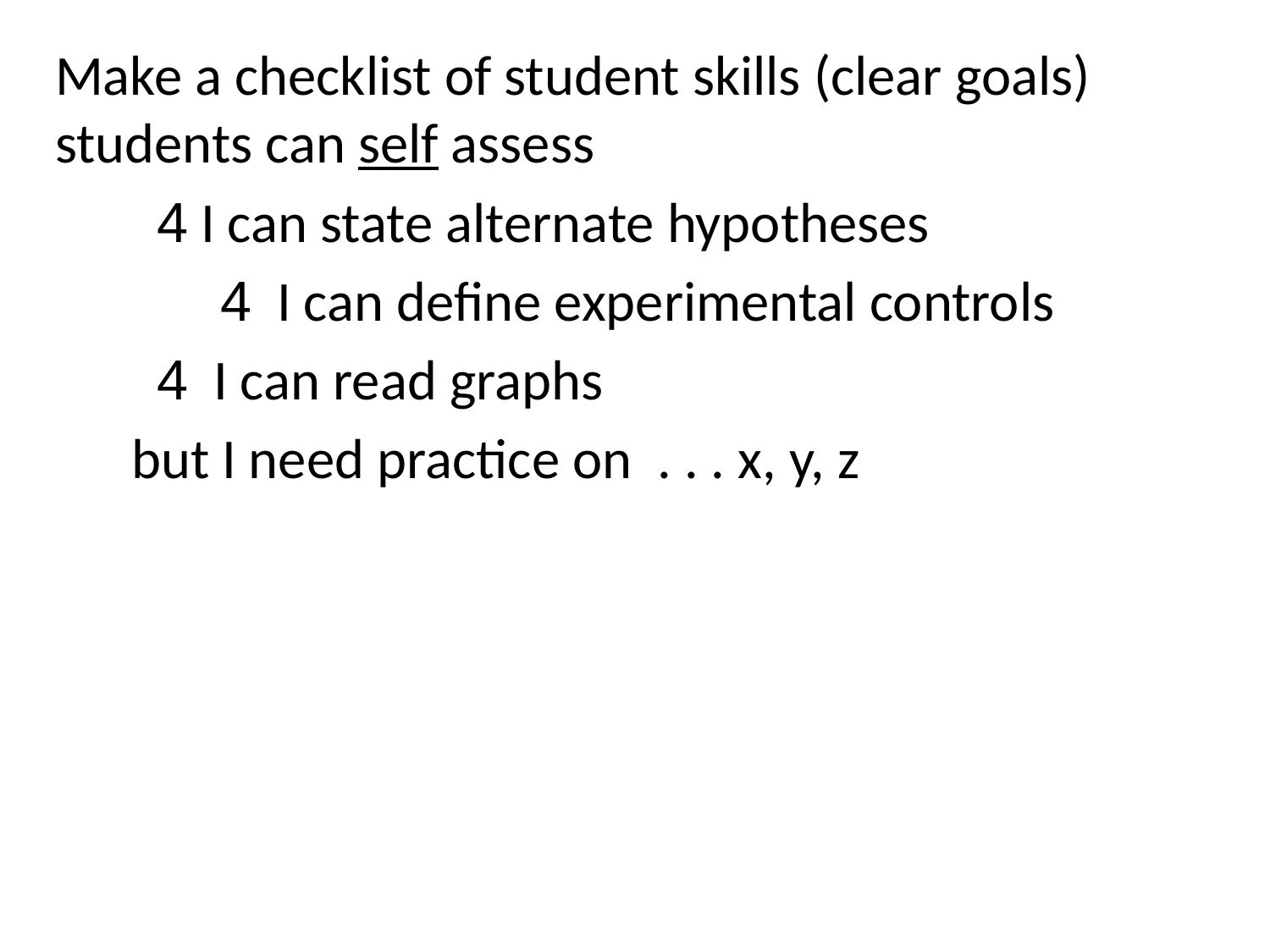

Make a checklist of student skills (clear goals) students can self assess
        4 I can state alternate hypotheses
	   4  I can define experimental controls
        4  I can read graphs
      but I need practice on  . . . x, y, z

#